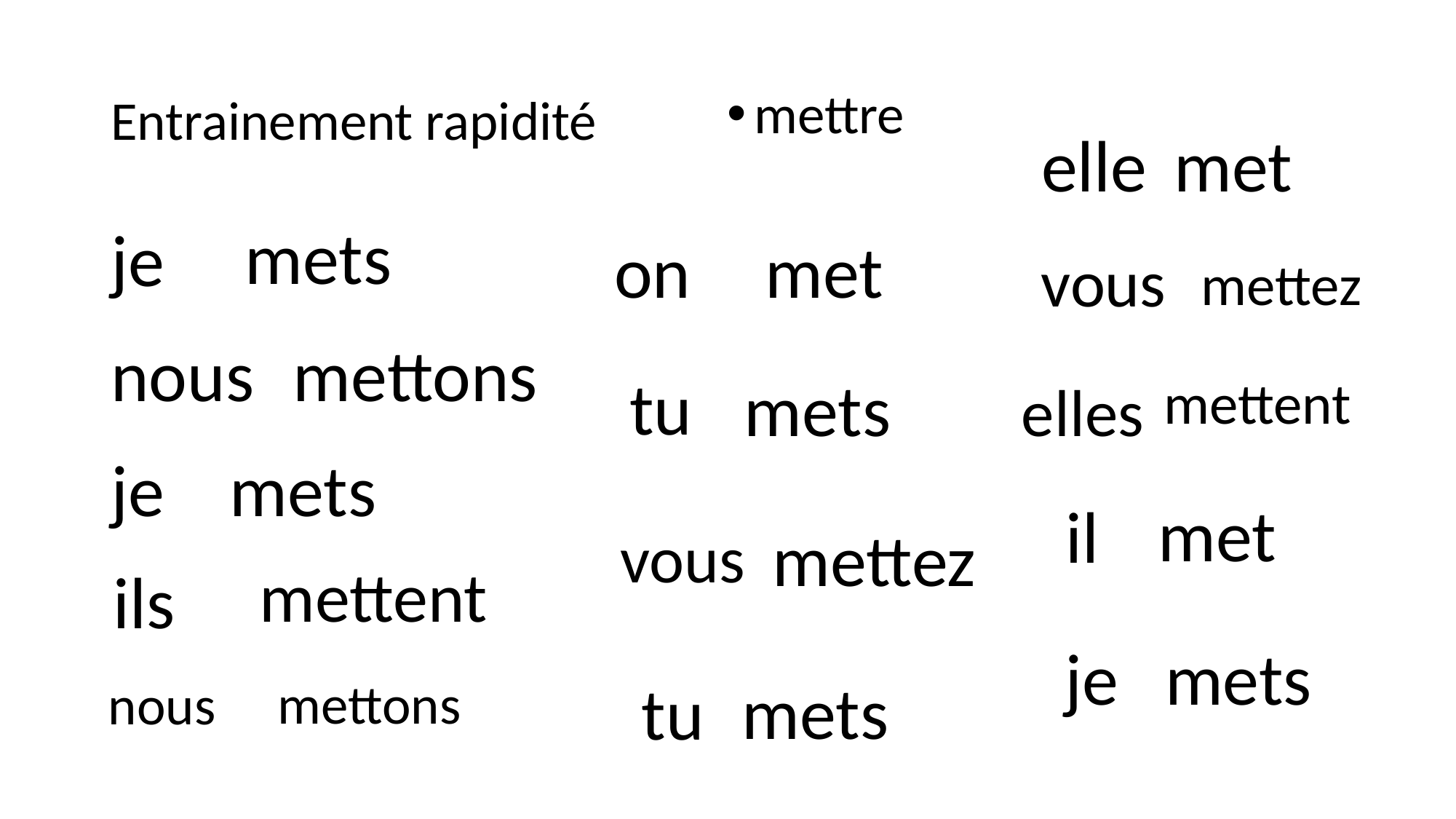

# Entrainement rapidité
mettre
elle
met
mets
je
on
met
vous
mettez
mettons
nous
tu
mets
mettent
elles
je
mets
met
il
mettez
vous
mettent
ils
je
mets
mettons
mets
tu
nous